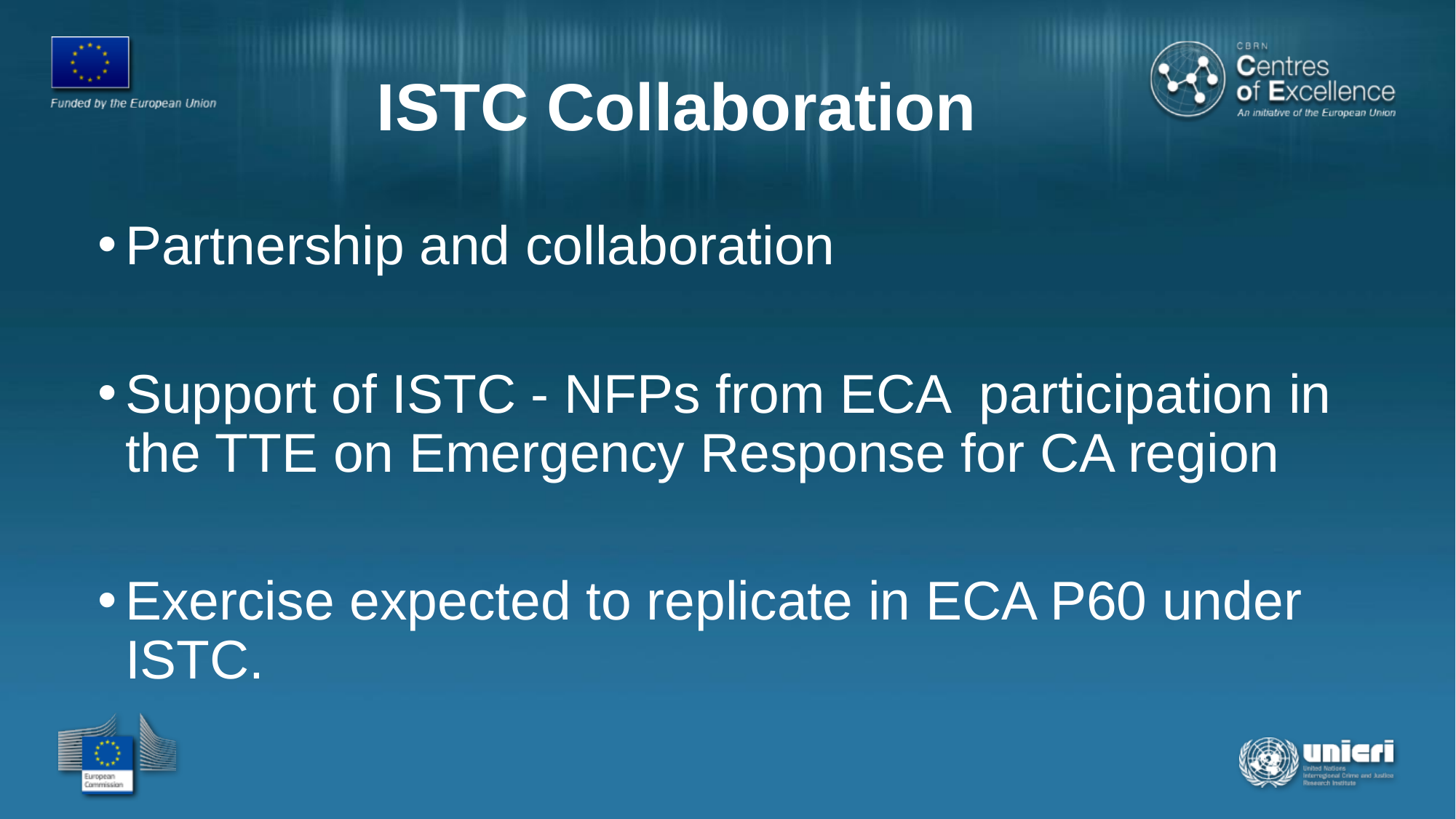

ISTC Collaboration
Partnership and collaboration

Support of ISTC - NFPs from ECA  participation in the TTE on Emergency Response for CA region

Exercise expected to replicate in ECA P60 under ISTC.